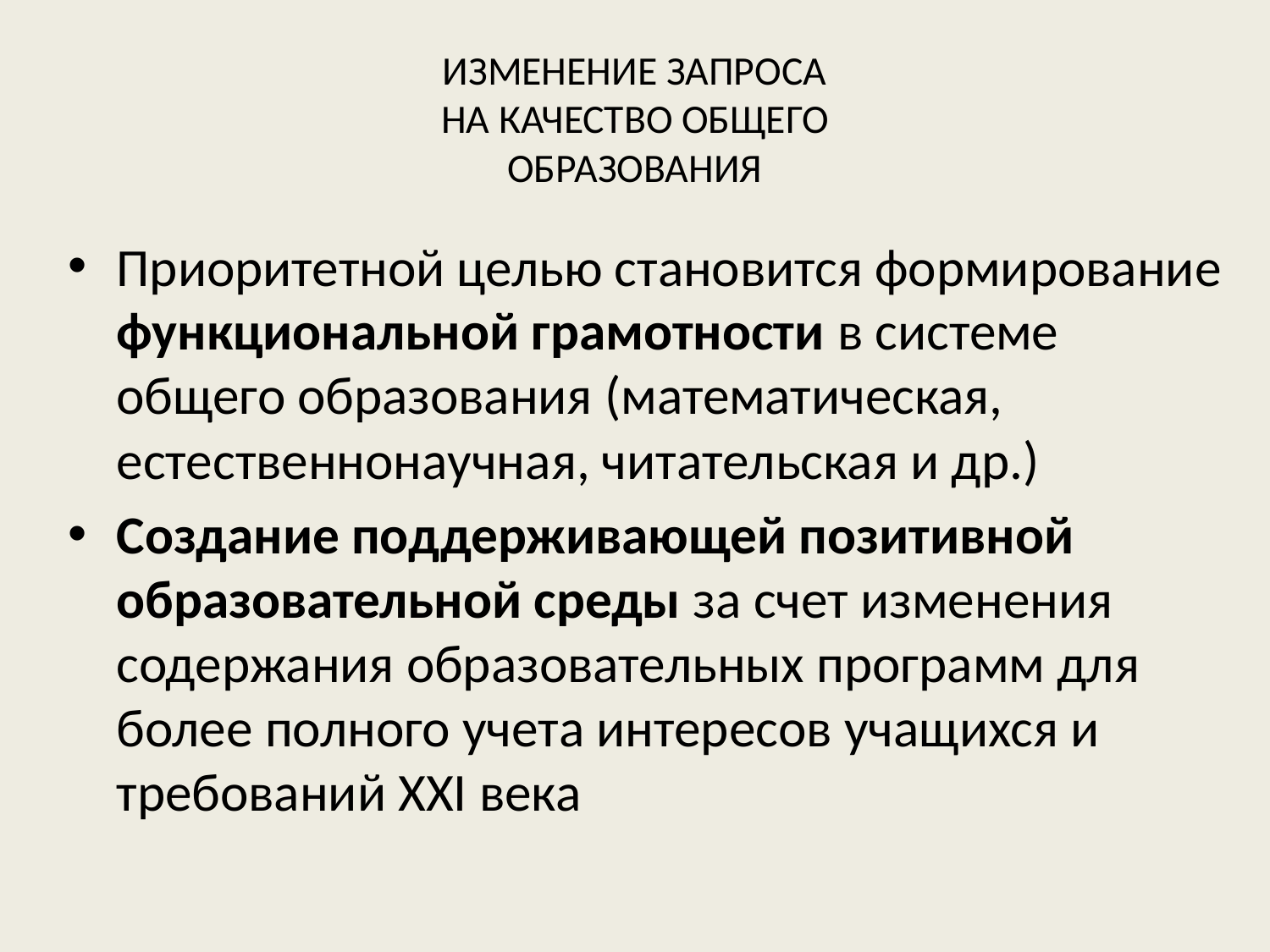

# ИЗМЕНЕНИЕ ЗАПРОСА НА КАЧЕСТВО ОБЩЕГО ОБРАЗОВАНИЯ
Приоритетной целью становится формирование функциональной грамотности в системе общего образования (математическая, естественнонаучная, читательская и др.)
Создание поддерживающей позитивной образовательной среды за счет изменения содержания образовательных программ для более полного учета интересов учащихся и требований XXI века